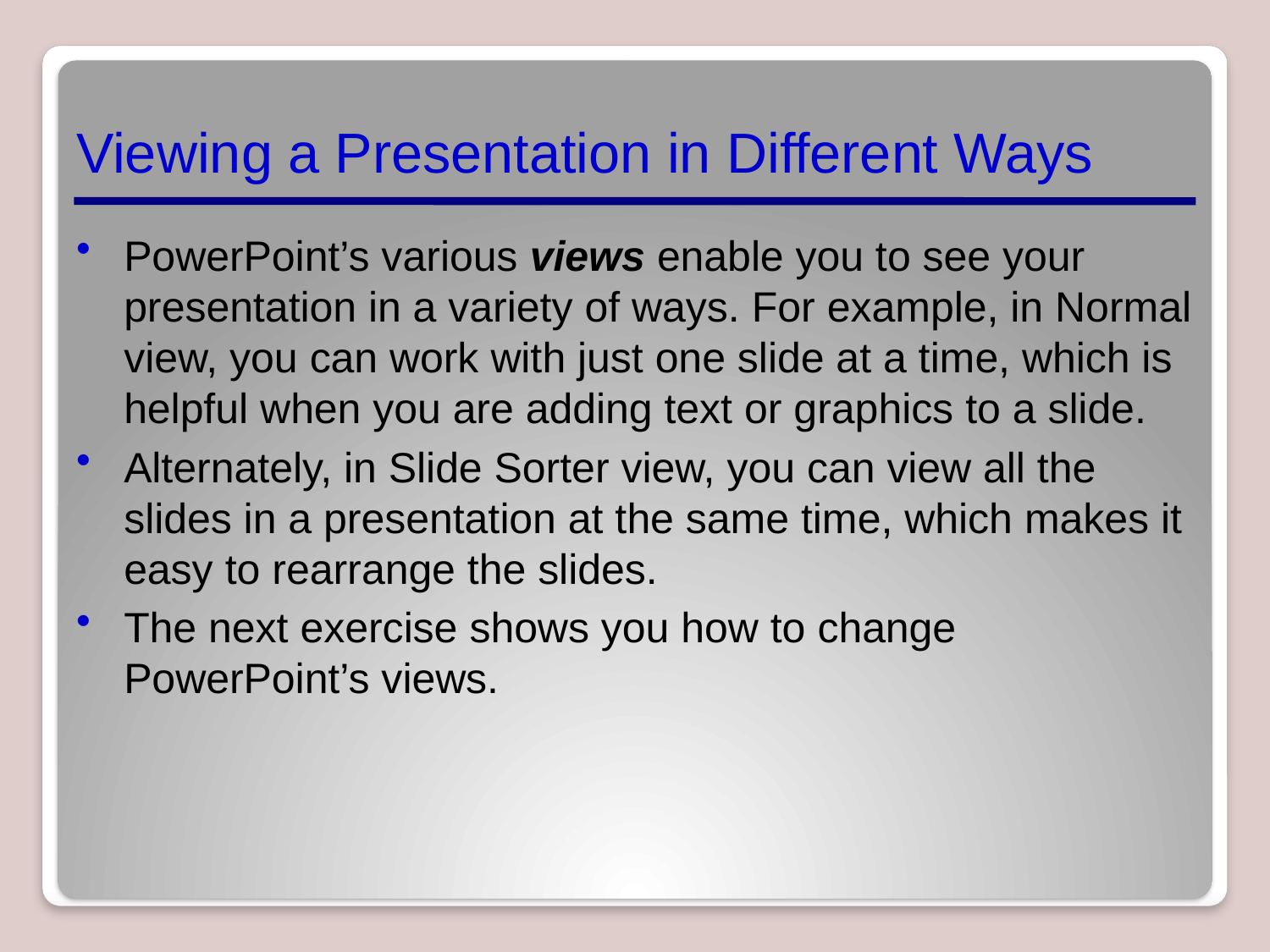

# Viewing a Presentation in Different Ways
PowerPoint’s various views enable you to see your presentation in a variety of ways. For example, in Normal view, you can work with just one slide at a time, which is helpful when you are adding text or graphics to a slide.
Alternately, in Slide Sorter view, you can view all the slides in a presentation at the same time, which makes it easy to rearrange the slides.
The next exercise shows you how to change PowerPoint’s views.